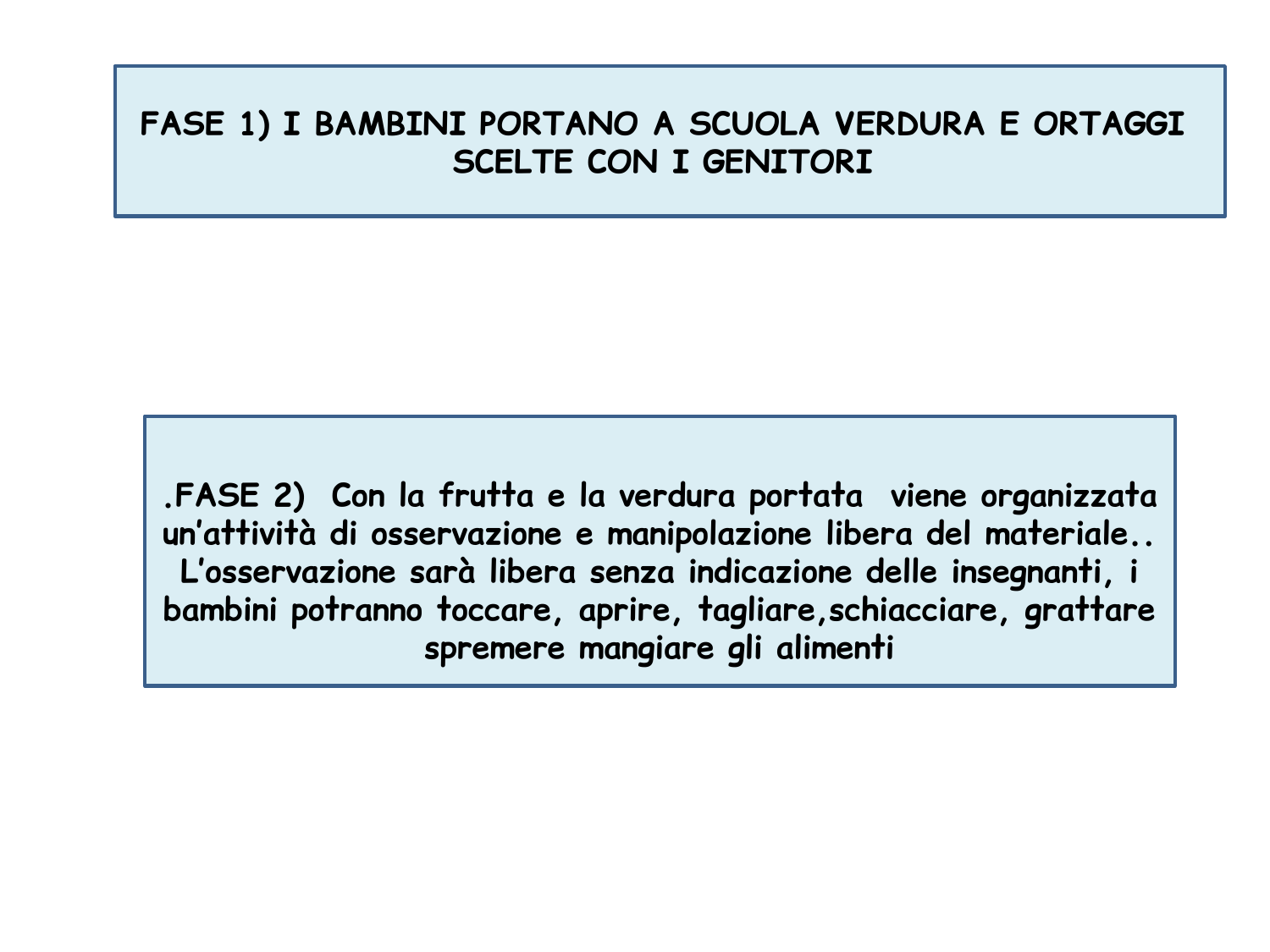

#
FASE 1) I BAMBINI PORTANO A SCUOLA VERDURA E ORTAGGI  SCELTE CON I GENITORI
.FASE 2)  Con la frutta e la verdura portata  viene organizzata un’attività di osservazione e manipolazione libera del materiale..
L’osservazione sarà libera senza indicazione delle insegnanti, i bambini potranno toccare, aprire, tagliare,schiacciare, grattare spremere mangiare gli alimenti